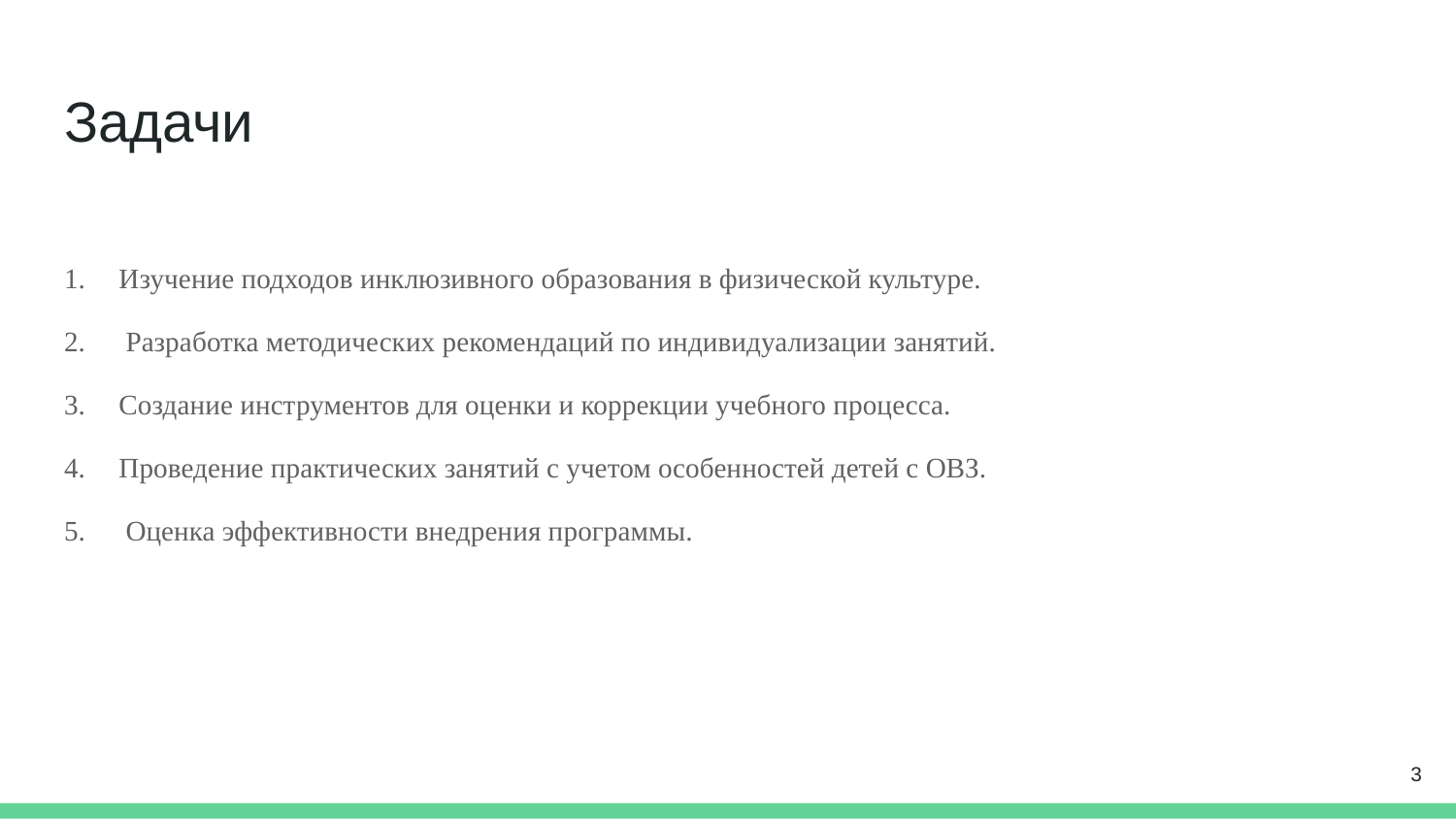

# Задачи
Изучение подходов инклюзивного образования в физической культуре.
 Разработка методических рекомендаций по индивидуализации занятий.
Создание инструментов для оценки и коррекции учебного процесса.
Проведение практических занятий с учетом особенностей детей с ОВЗ.
 Оценка эффективности внедрения программы.
3